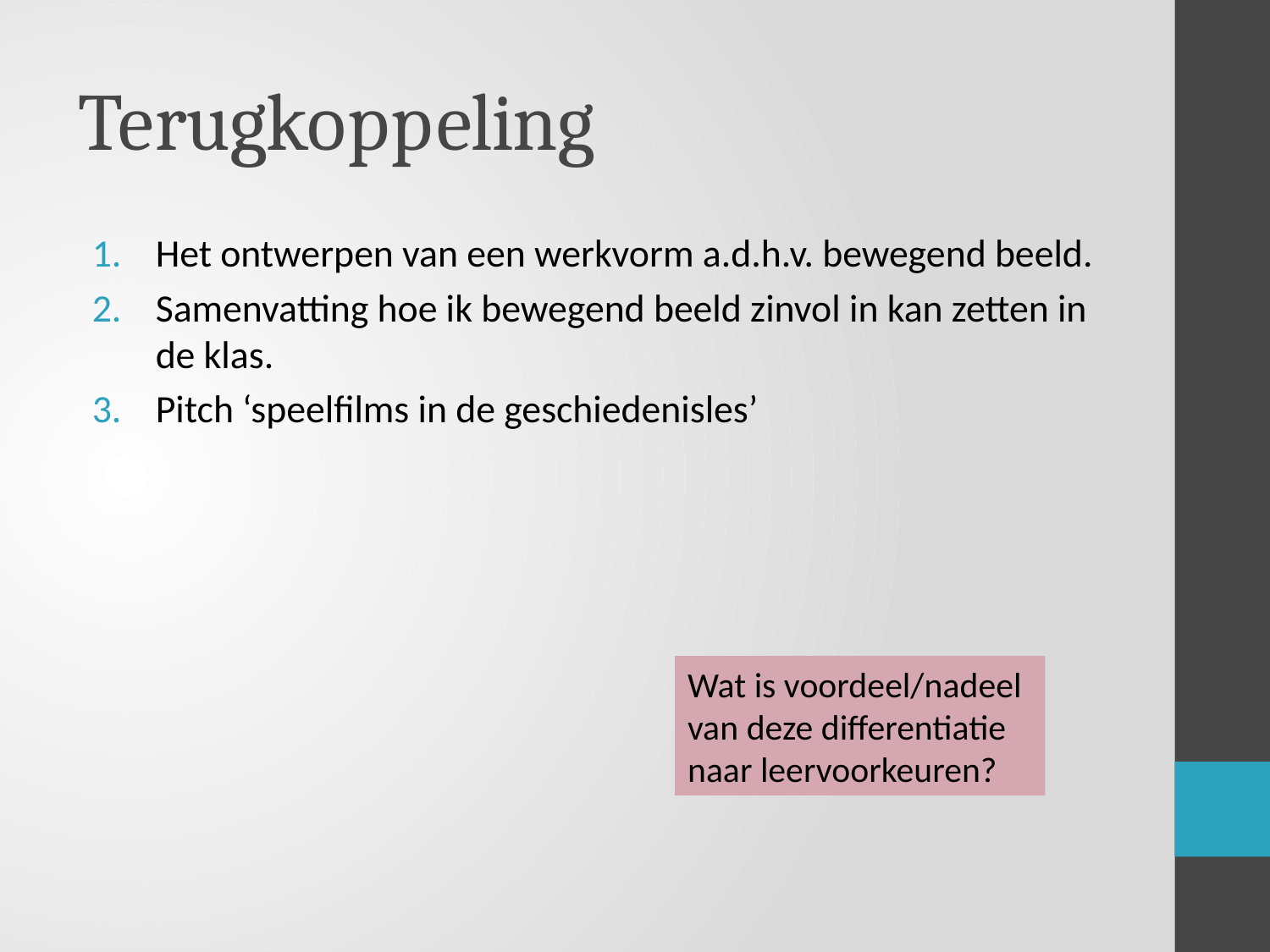

# Terugkoppeling
Het ontwerpen van een werkvorm a.d.h.v. bewegend beeld.
Samenvatting hoe ik bewegend beeld zinvol in kan zetten in de klas.
Pitch ‘speelfilms in de geschiedenisles’
Wat is voordeel/nadeel van deze differentiatie naar leervoorkeuren?